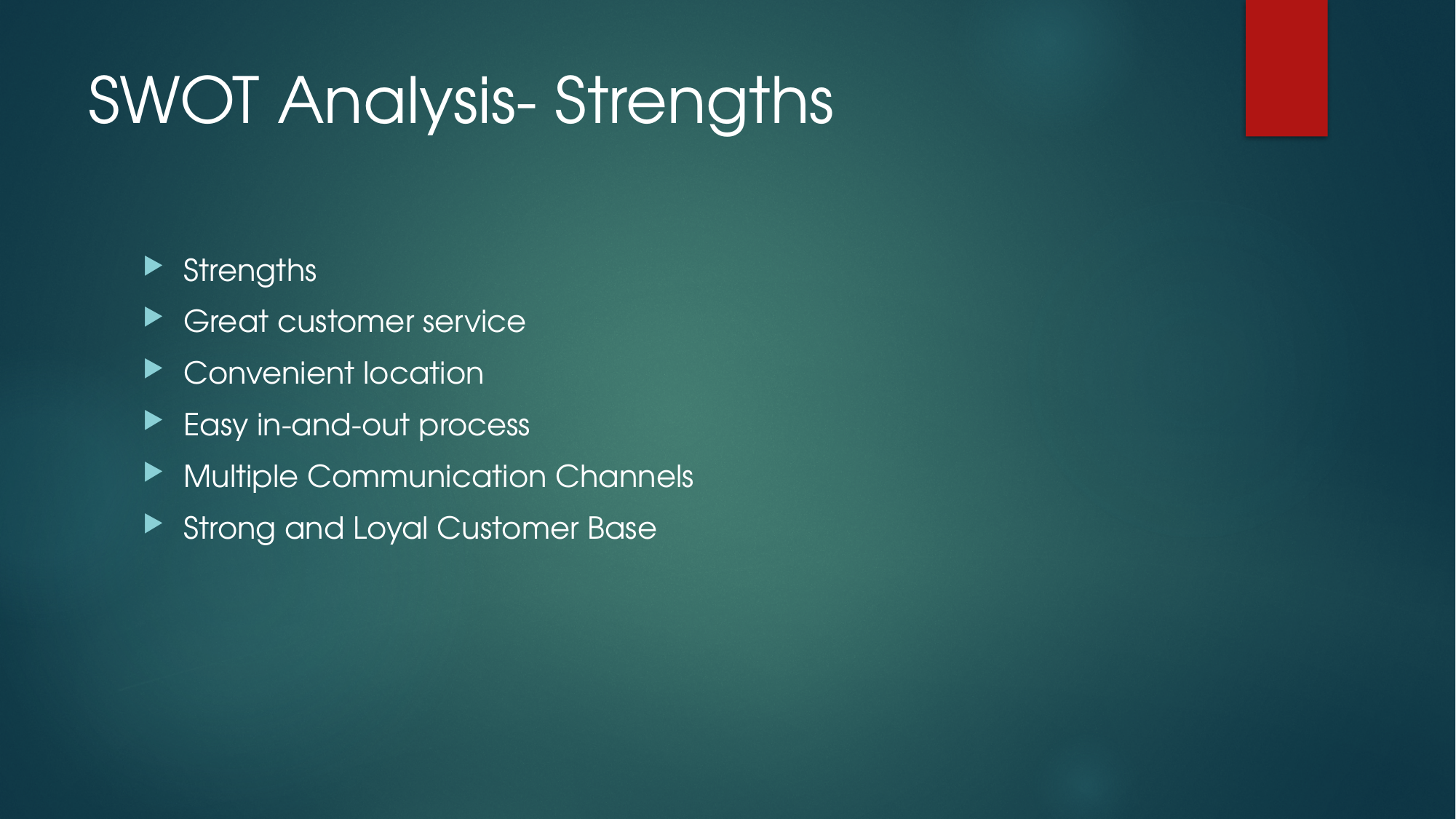

# SWOT Analysis- Strengths
Strengths
Great customer service
Convenient location
Easy in-and-out process
Multiple Communication Channels
Strong and Loyal Customer Base